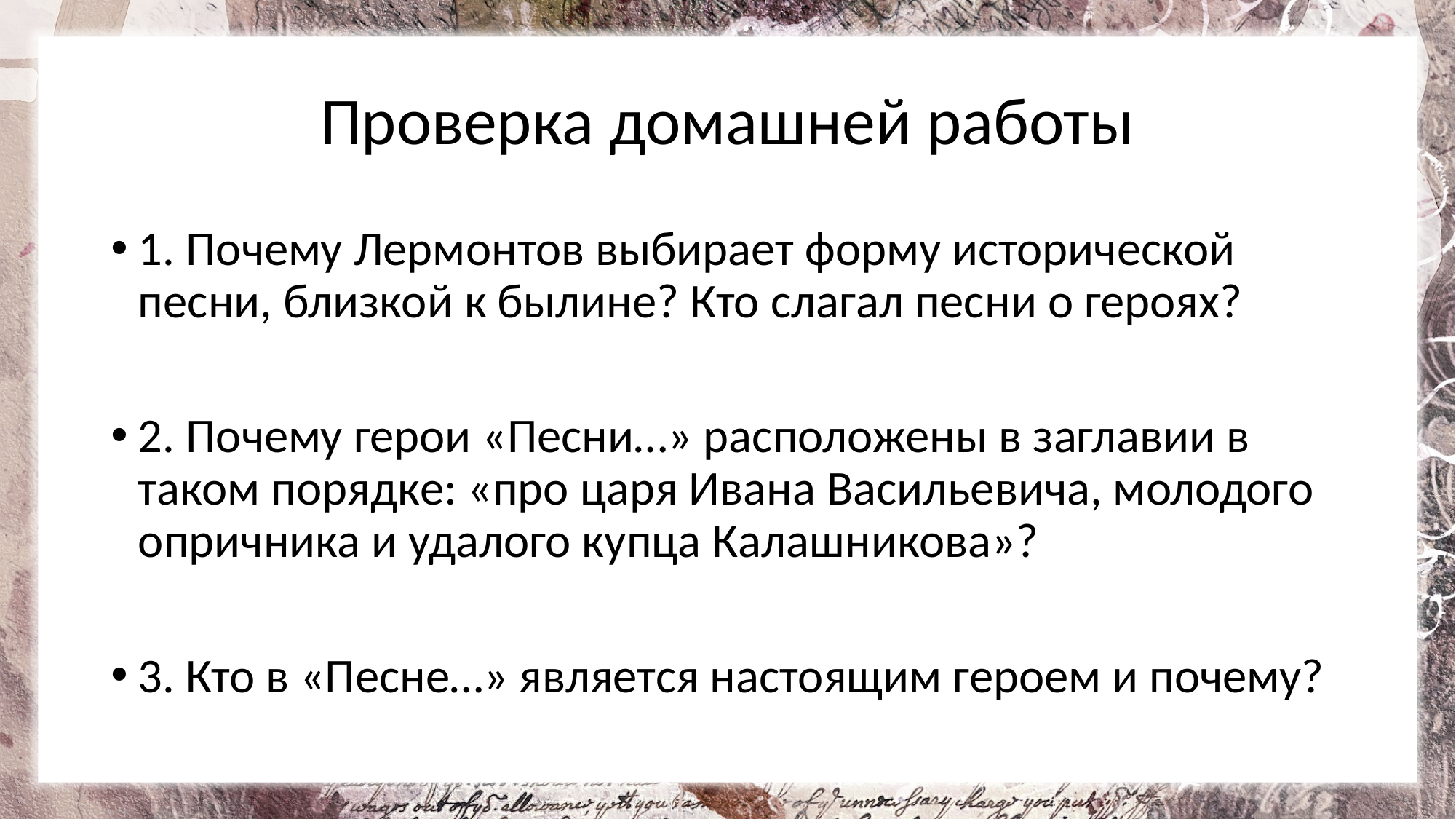

# Проверка домашней работы
1. Почему Лермонтов выбирает форму исторической песни, близкой к былине? Кто слагал песни о героях?

2. Почему герои «Песни…» расположены в заглавии в таком порядке: «про царя Ивана Васильевича, молодого опричника и удалого купца Калашникова»?

3. Кто в «Песне…» является настоящим героем и почему?